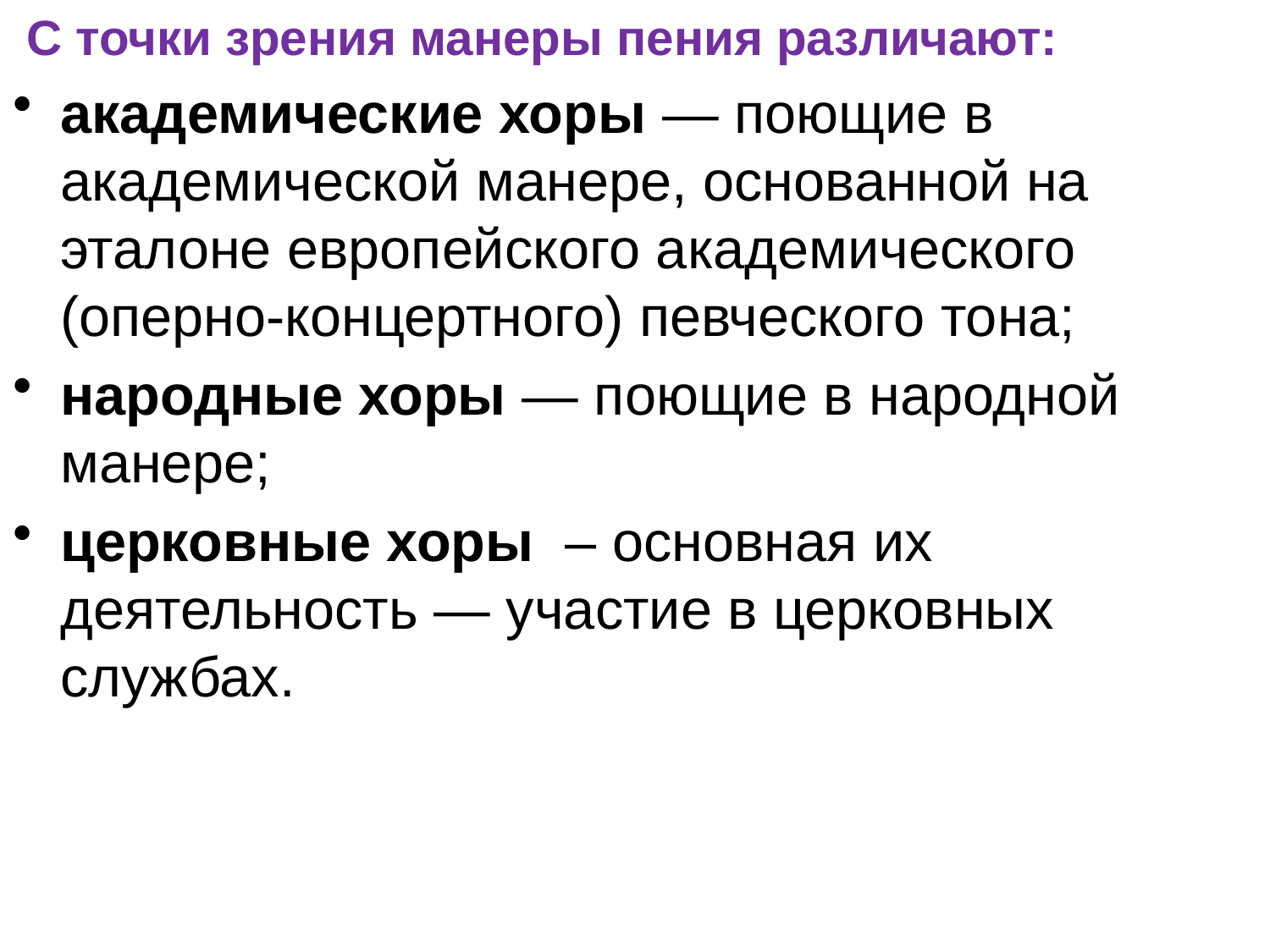

С точки зрения манеры пения различают:
академические хоры — поющие в академической манере, основанной на эталоне европейского академического (оперно-концертного) певческого тона;
народные хоры — поющие в народной манере;
церковные хоры  – основная их деятельность — участие в церковных службах.